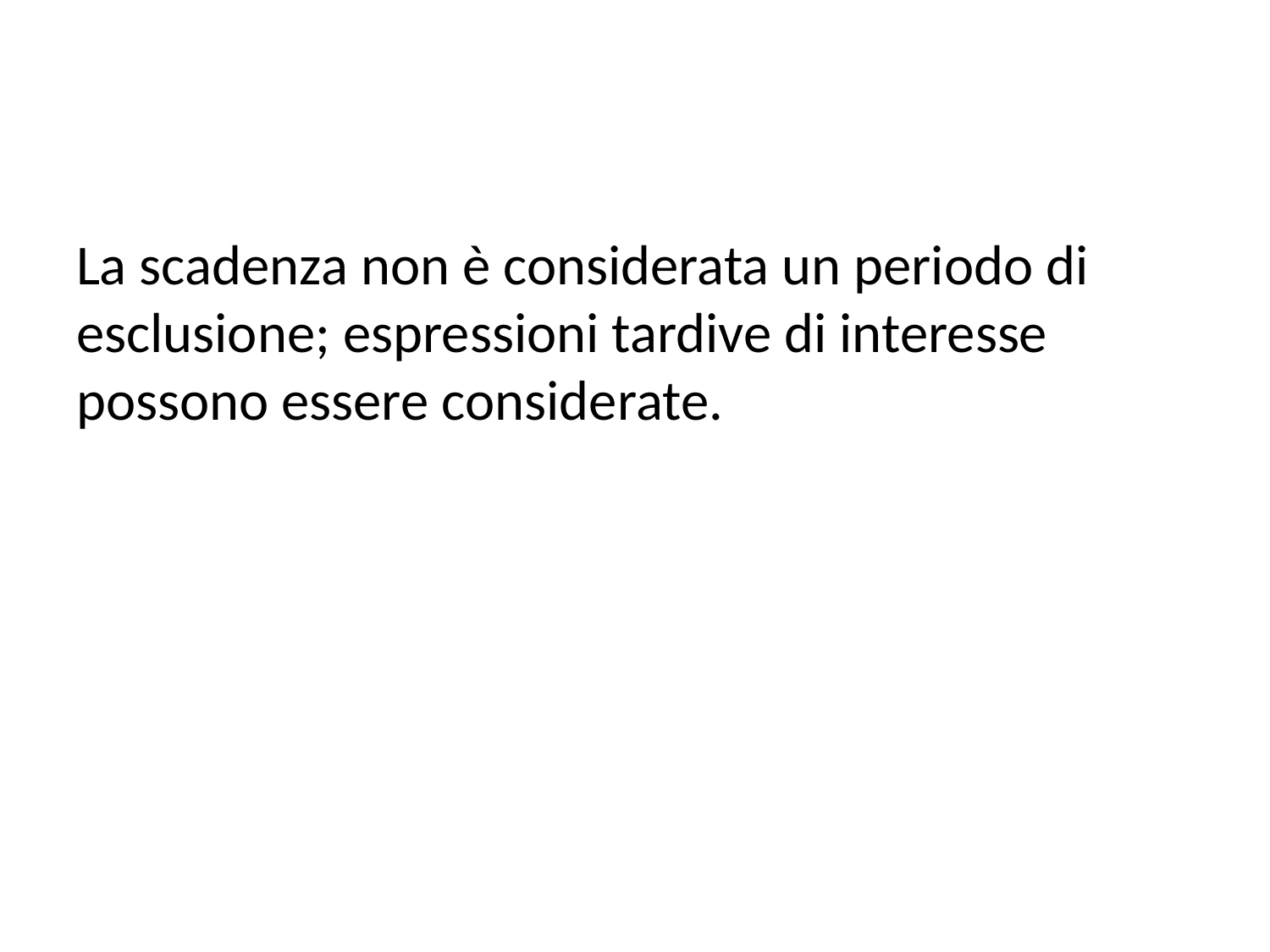

#
La scadenza non è considerata un periodo di esclusione; espressioni tardive di interesse possono essere considerate.